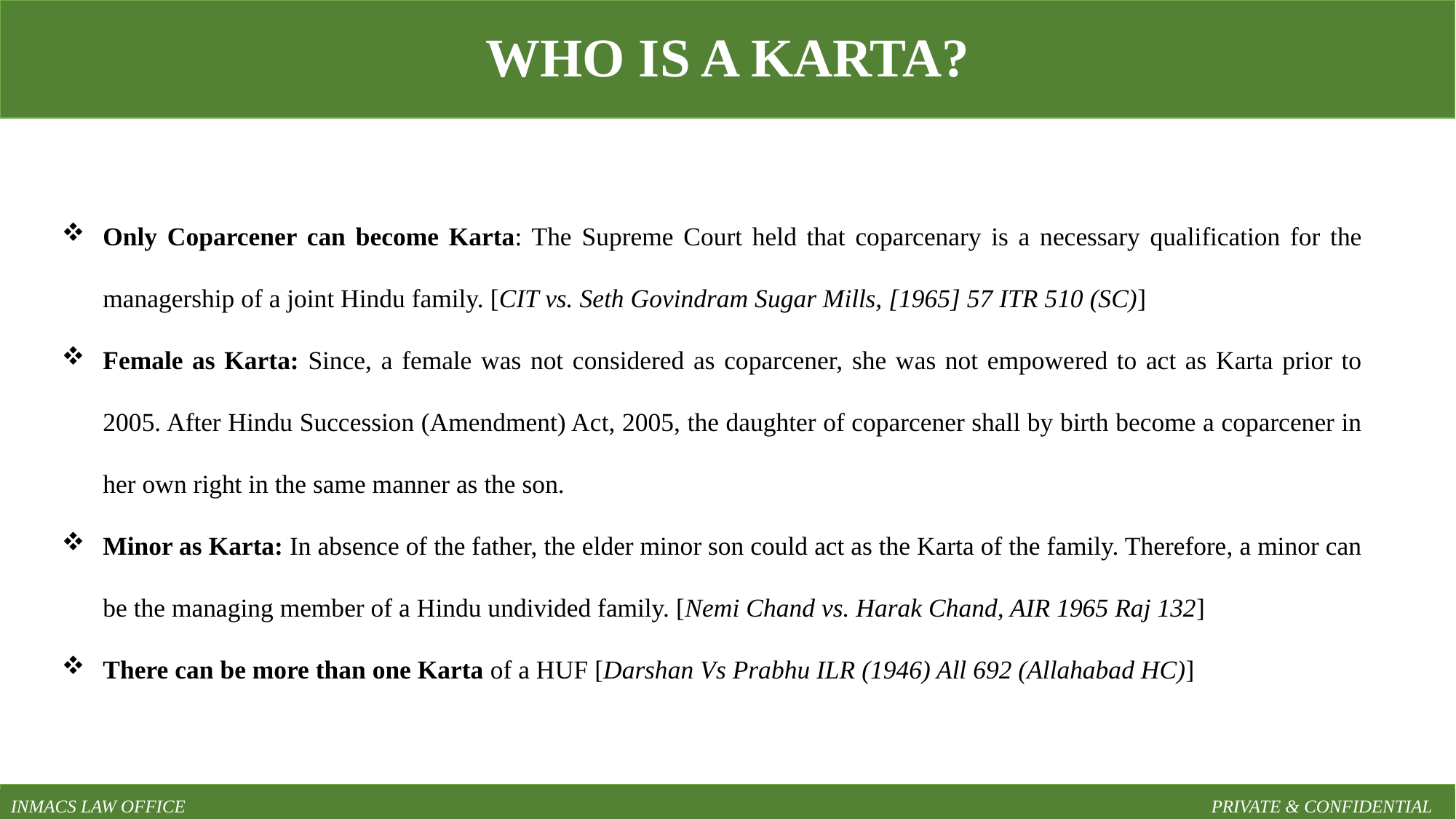

WHO IS A KARTA?
Only Coparcener can become Karta: The Supreme Court held that coparcenary is a necessary qualification for the managership of a joint Hindu family. [CIT vs. Seth Govindram Sugar Mills, [1965] 57 ITR 510 (SC)]
Female as Karta: Since, a female was not considered as coparcener, she was not empowered to act as Karta prior to 2005. After Hindu Succession (Amendment) Act, 2005, the daughter of coparcener shall by birth become a coparcener in her own right in the same manner as the son.
Minor as Karta: In absence of the father, the elder minor son could act as the Karta of the family. Therefore, a minor can be the managing member of a Hindu undivided family. [Nemi Chand vs. Harak Chand, AIR 1965 Raj 132]
There can be more than one Karta of a HUF [Darshan Vs Prabhu ILR (1946) All 692 (Allahabad HC)]

INMACS LAW OFFICE										PRIVATE & CONFIDENTIAL